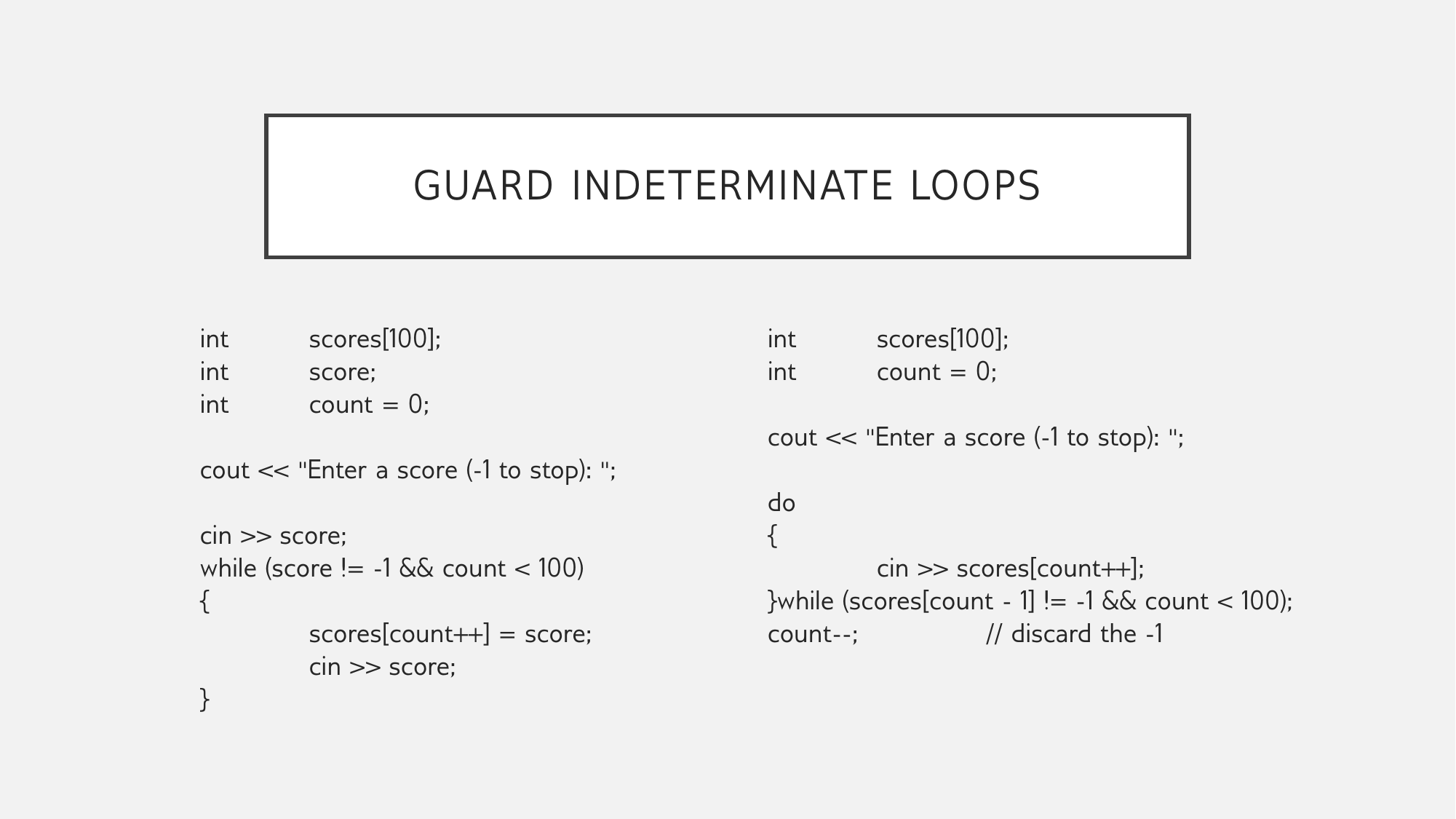

# Guard indeterminate loops
int	scores[100];
int	score;
int	count = 0;

cout << "Enter a score (-1 to stop): ";

cin >> score;
while (score != -1 && count < 100)
{
	scores[count++] = score;
	cin >> score;
}
int	scores[100];
int	count = 0;

cout << "Enter a score (-1 to stop): ";

do
{
	cin >> scores[count++];
}while (scores[count - 1] != -1 && count < 100);
count--;		// discard the -1